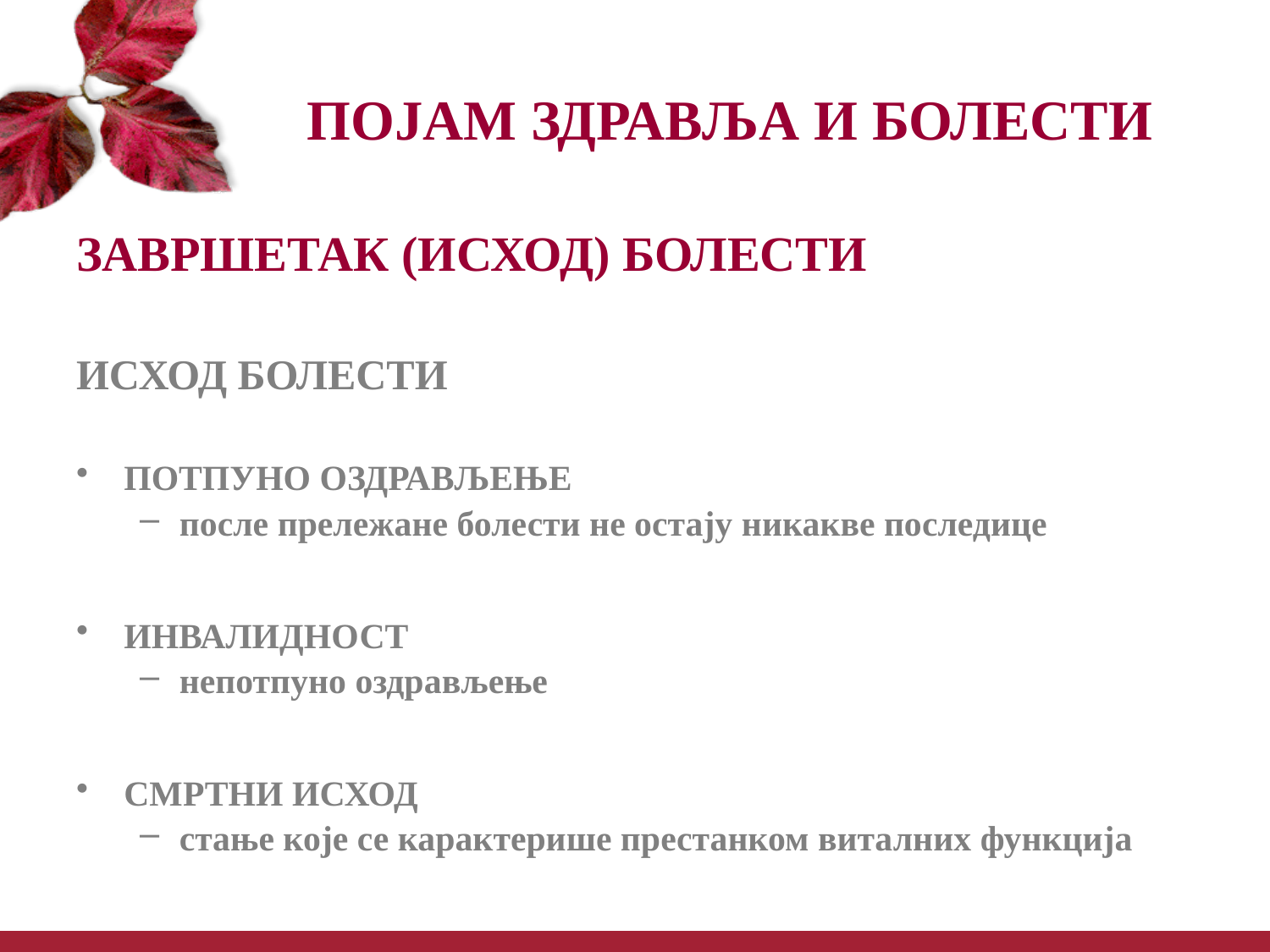

# ПОЈАМ ЗДРАВЉА И БОЛЕСТИ
ЗАВРШЕТАК (ИСХОД) БОЛЕСТИ

ИСХОД БОЛЕСТИ

ПОТПУНО ОЗДРАВЉЕЊЕ
после прележане болести не остају никакве последице

ИНВАЛИДНОСТ
непотпуно оздрављење

СМРТНИ ИСХОД
стање које се карактерише престанком виталних функција